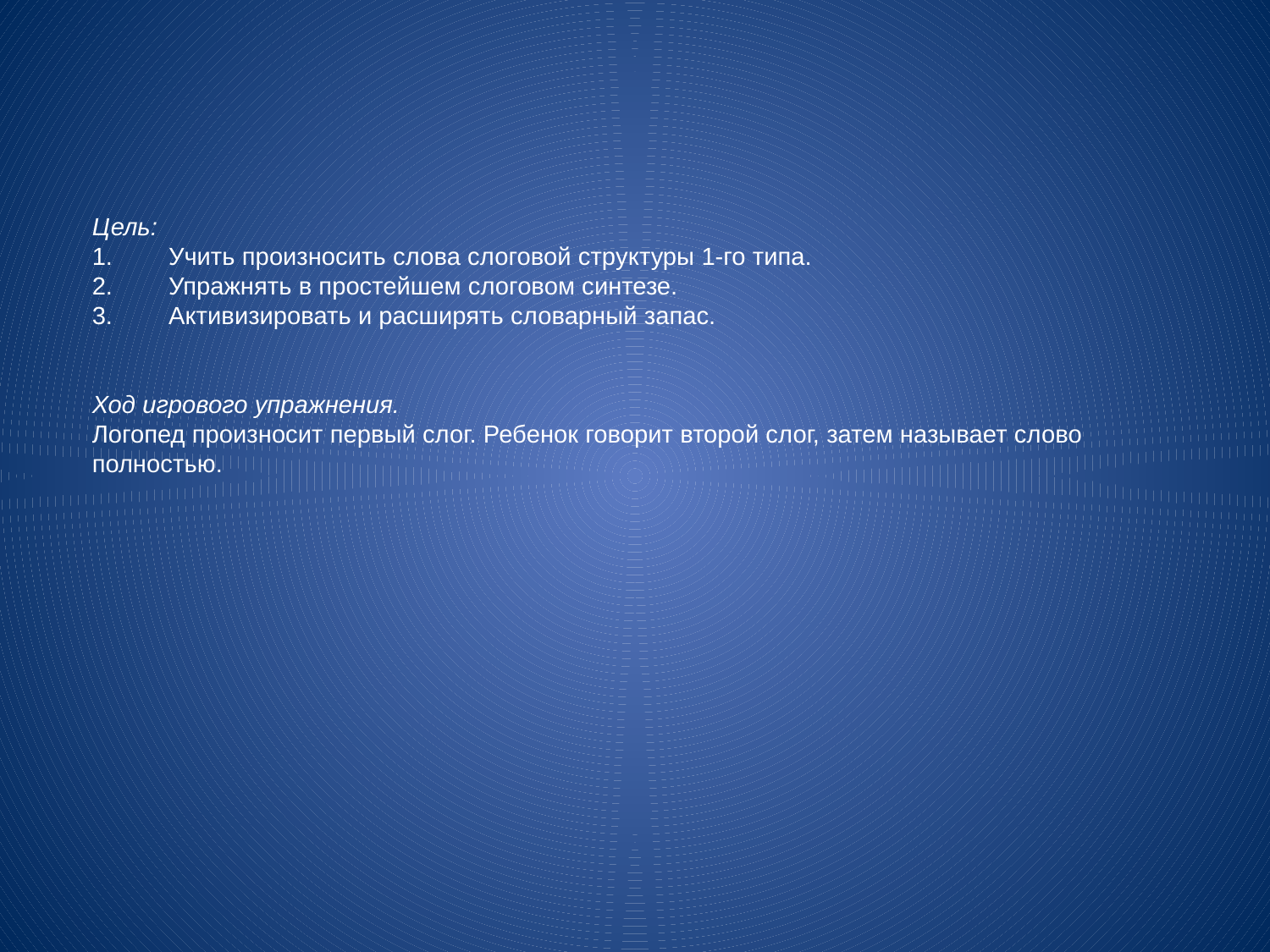

Цель:
1.        Учить произносить слова слоговой структуры 1-го типа.
2.        Упражнять в простейшем слоговом синтезе.
3.        Активизировать и расширять словарный запас.

Ход игрового упражнения.
Логопед произносит первый слог. Ребенок говорит второй слог, затем называет слово полностью.
#